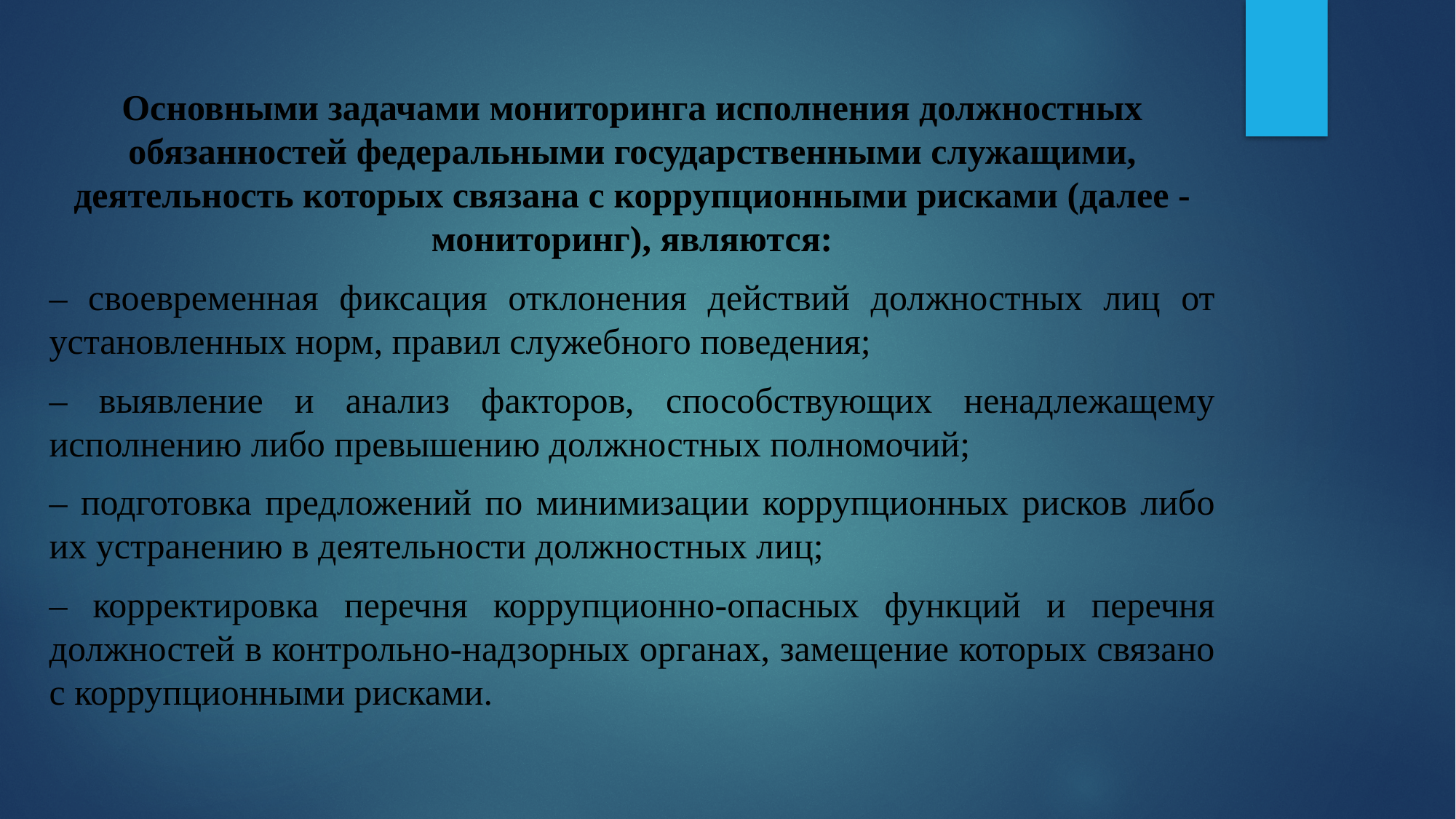

Основными задачами мониторинга исполнения должностных обязанностей федеральными государственными служащими, деятельность которых связана с коррупционными рисками (далее - мониторинг), являются:
– своевременная фиксация отклонения действий должностных лиц от установленных норм, правил служебного поведения;
– выявление и анализ факторов, способствующих ненадлежащему исполнению либо превышению должностных полномочий;
– подготовка предложений по минимизации коррупционных рисков либо их устранению в деятельности должностных лиц;
– корректировка перечня коррупционно-опасных функций и перечня должностей в контрольно-надзорных органах, замещение которых связано с коррупционными рисками.